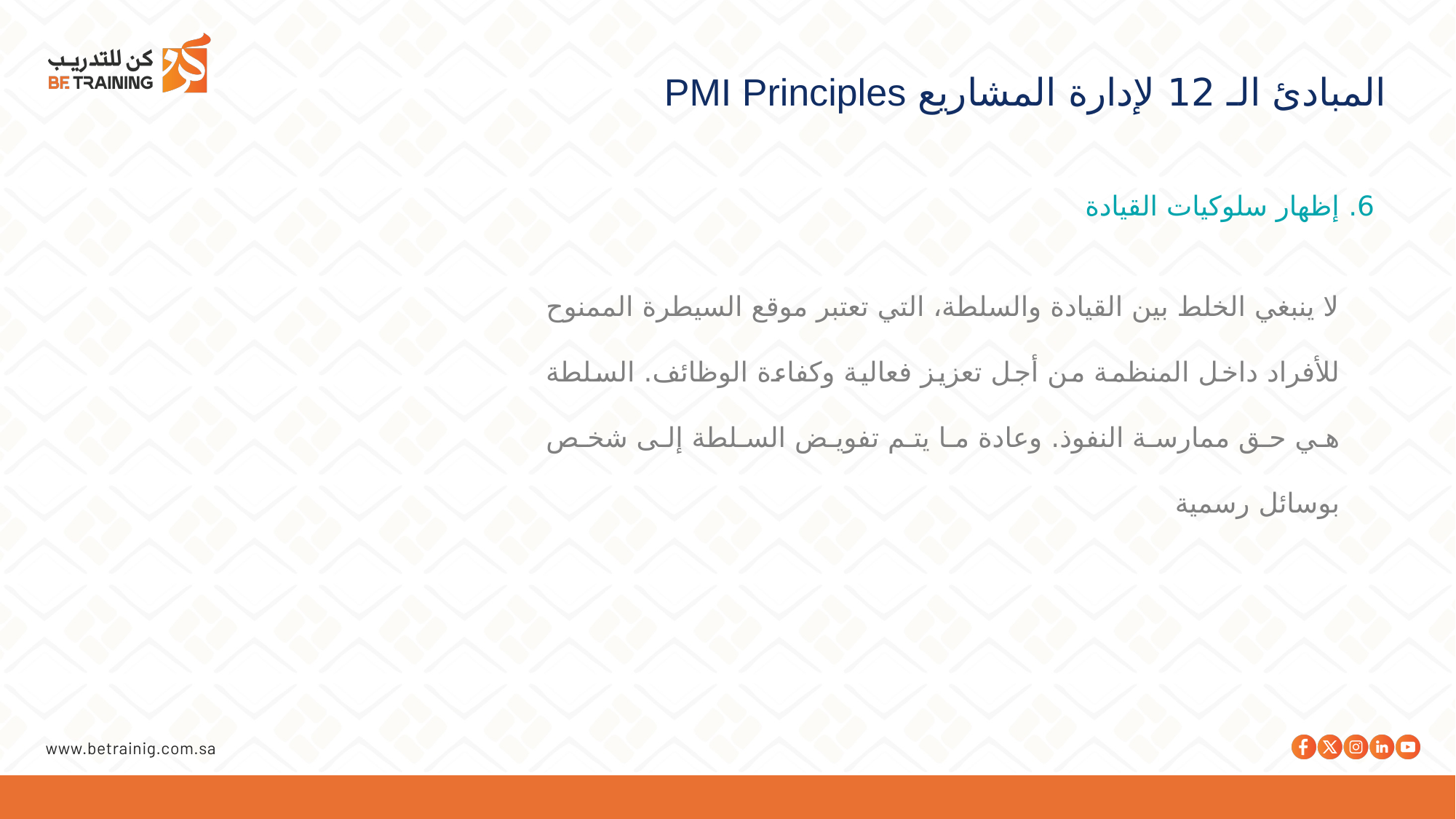

المبادئ الـ 12 لإدارة المشاريع PMI Principles
6. إظهار سلوكيات القيادة
لا ينبغي الخلط بين القيادة والسلطة، التي تعتبر موقع السيطرة الممنوح للأفراد داخل المنظمة من أجل تعزيز فعالية وكفاءة الوظائف. السلطة هي حق ممارسة النفوذ. وعادة ما يتم تفويض السلطة إلى شخص بوسائل رسمية